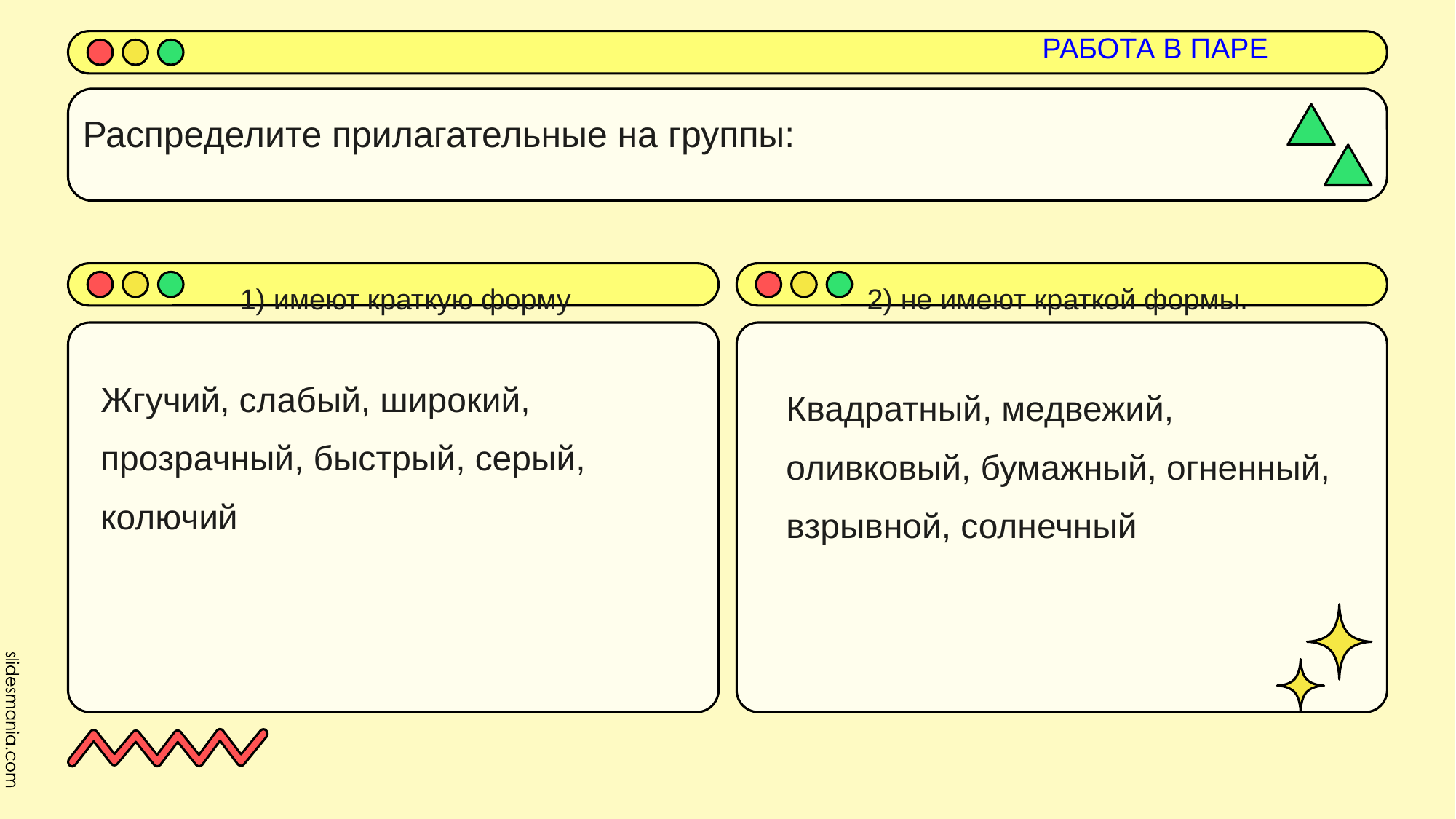

РАБОТА В ПАРЕ
# Распределите прилагательные на группы:

1) имеют краткую форму
2) не имеют краткой формы.

Жгучий, слабый, широкий, прозрачный, быстрый, серый, колючий
Квадратный, медвежий, оливковый, бумажный, огненный, взрывной, солнечный